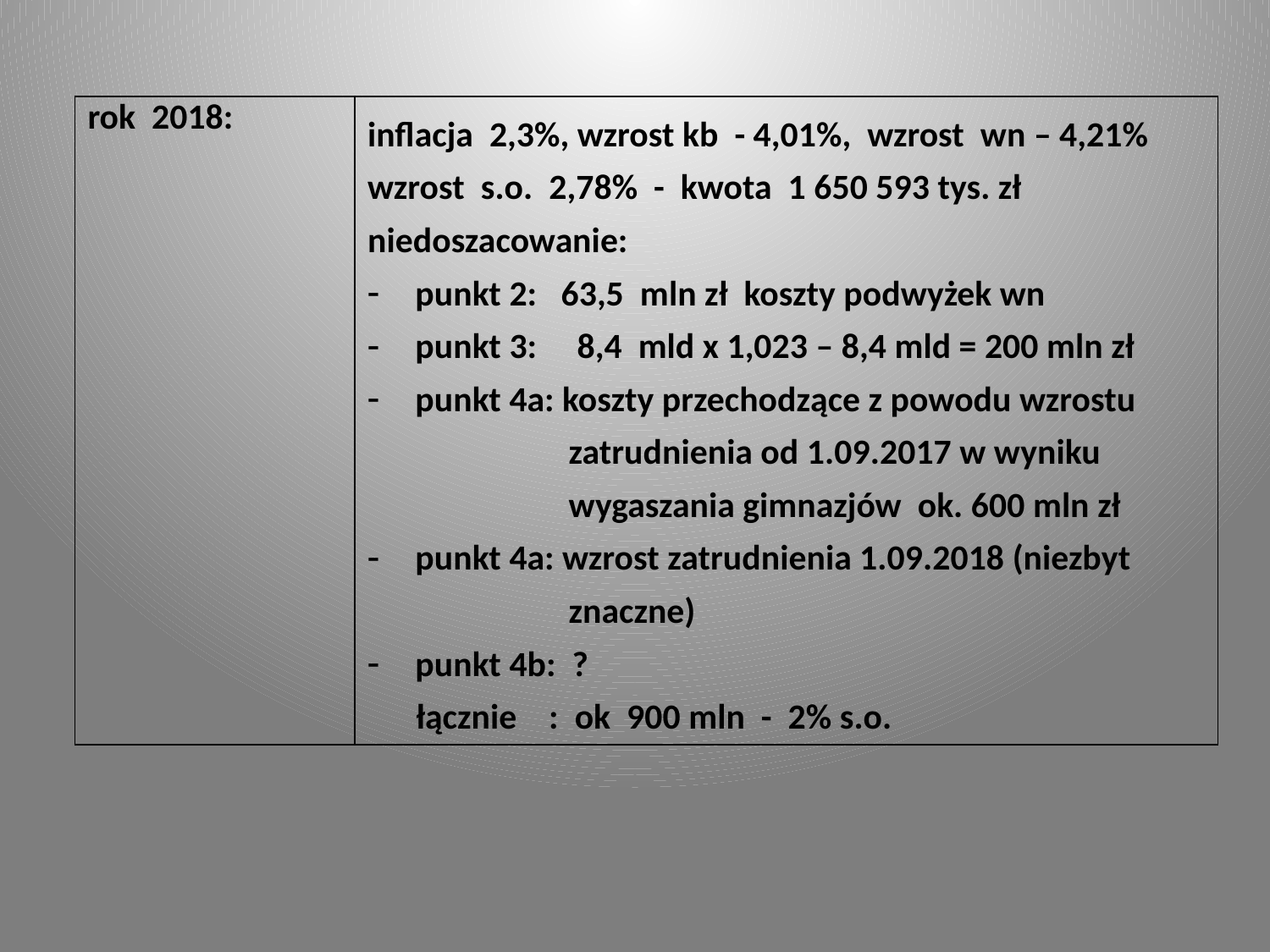

| rok 2018: | inflacja 2,3%, wzrost kb - 4,01%, wzrost wn – 4,21% wzrost s.o. 2,78% - kwota 1 650 593 tys. zł niedoszacowanie: punkt 2: 63,5 mln zł koszty podwyżek wn punkt 3: 8,4 mld x 1,023 – 8,4 mld = 200 mln zł punkt 4a: koszty przechodzące z powodu wzrostu zatrudnienia od 1.09.2017 w wyniku wygaszania gimnazjów ok. 600 mln zł punkt 4a: wzrost zatrudnienia 1.09.2018 (niezbyt znaczne) punkt 4b: ? łącznie : ok 900 mln - 2% s.o. |
| --- | --- |